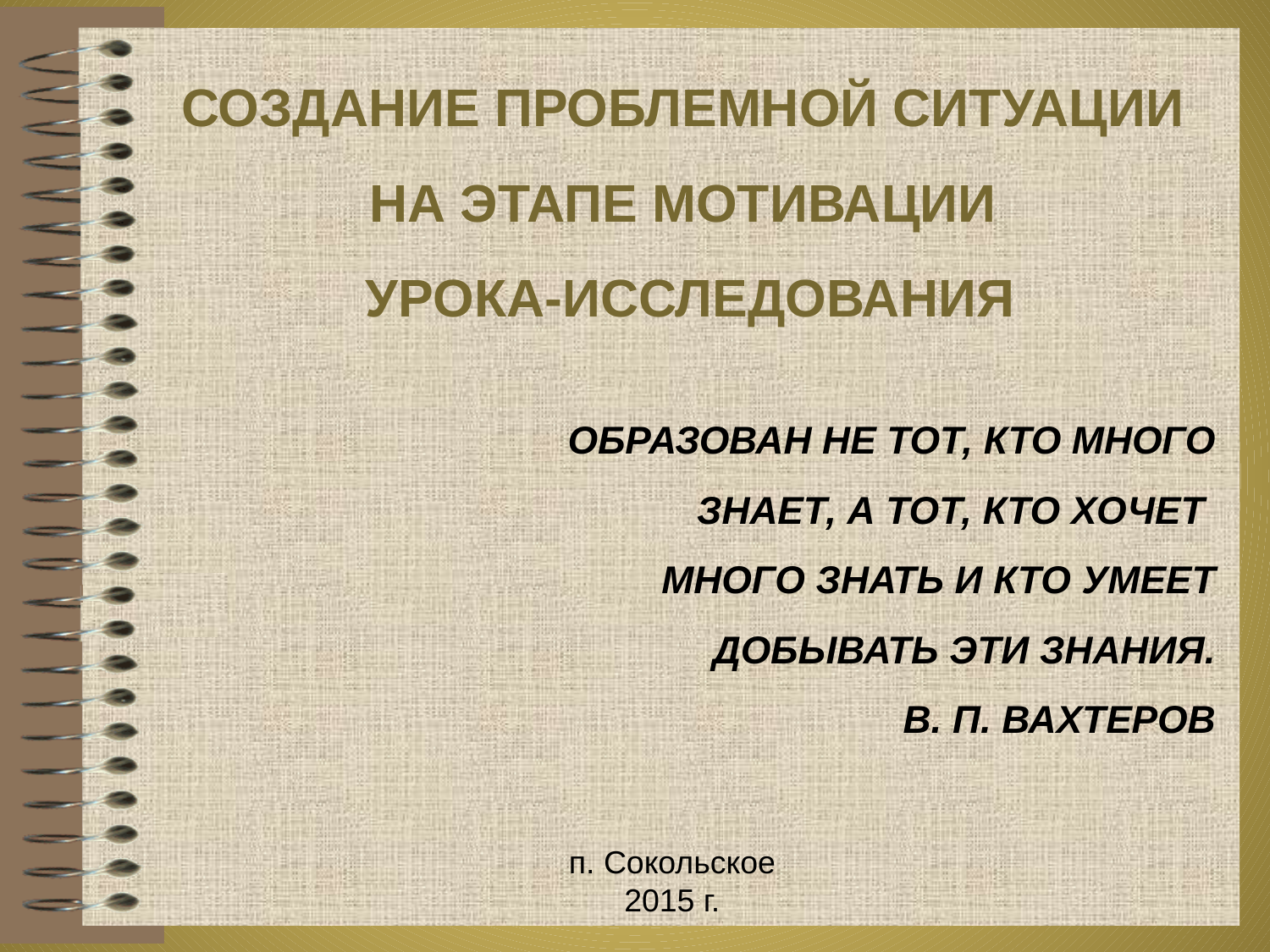

Создание проблемной ситуации на этапе мотивации
 урока-исследования
Образован не тот, кто много
знает, а тот, кто хочет
много знать и кто умеет
 добывать эти знания.
В. П. Вахтеров
п. Сокольское
2015 г.